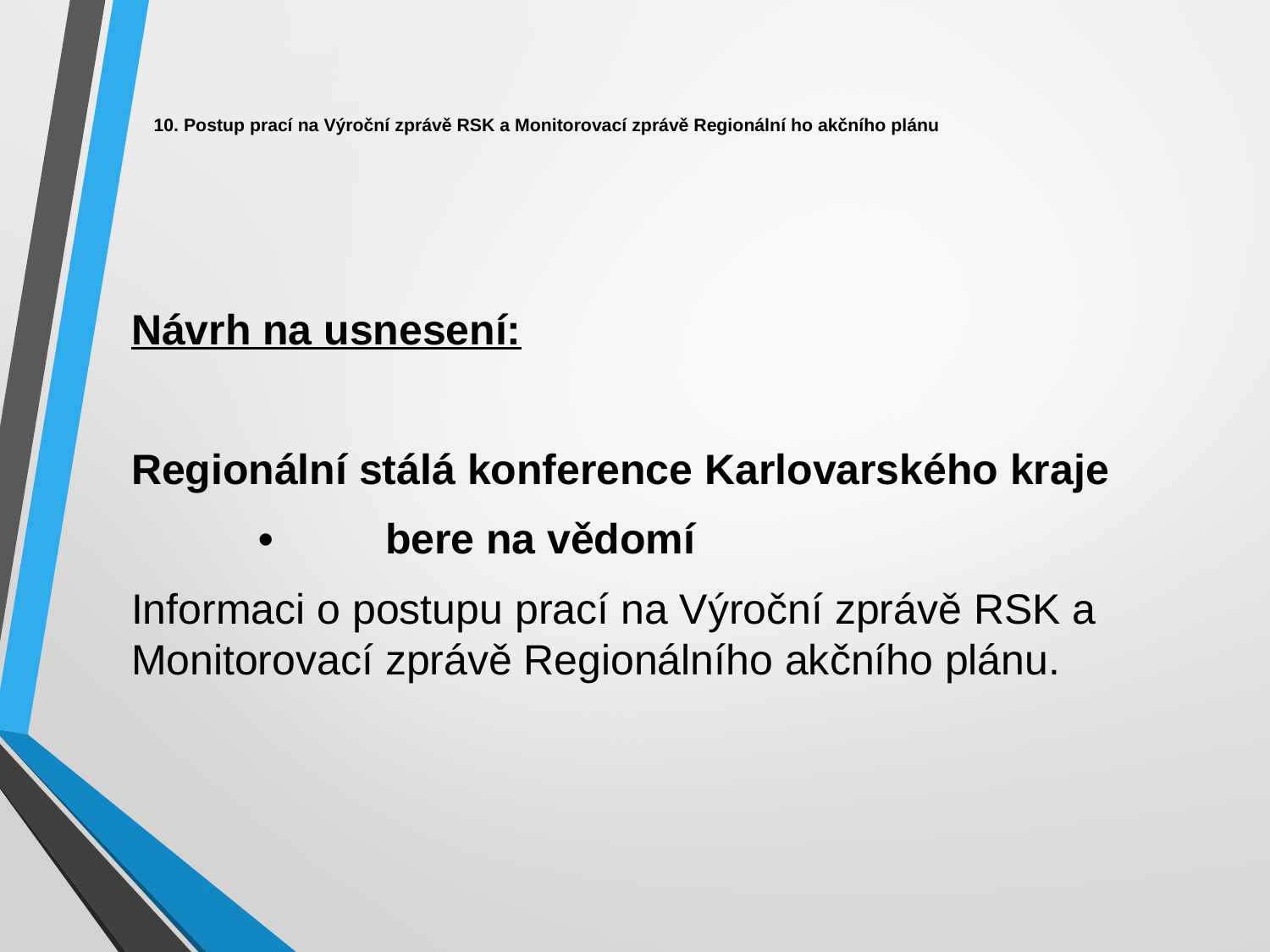

# 10. Postup prací na Výroční zprávě RSK a Monitorovací zprávě Regionální ho akčního plánu

Návrh na usnesení:

Regionální stálá konference Karlovarského kraje
 	•	bere na vědomí
Informaci o postupu prací na Výroční zprávě RSK a Monitorovací zprávě Regionálního akčního plánu.